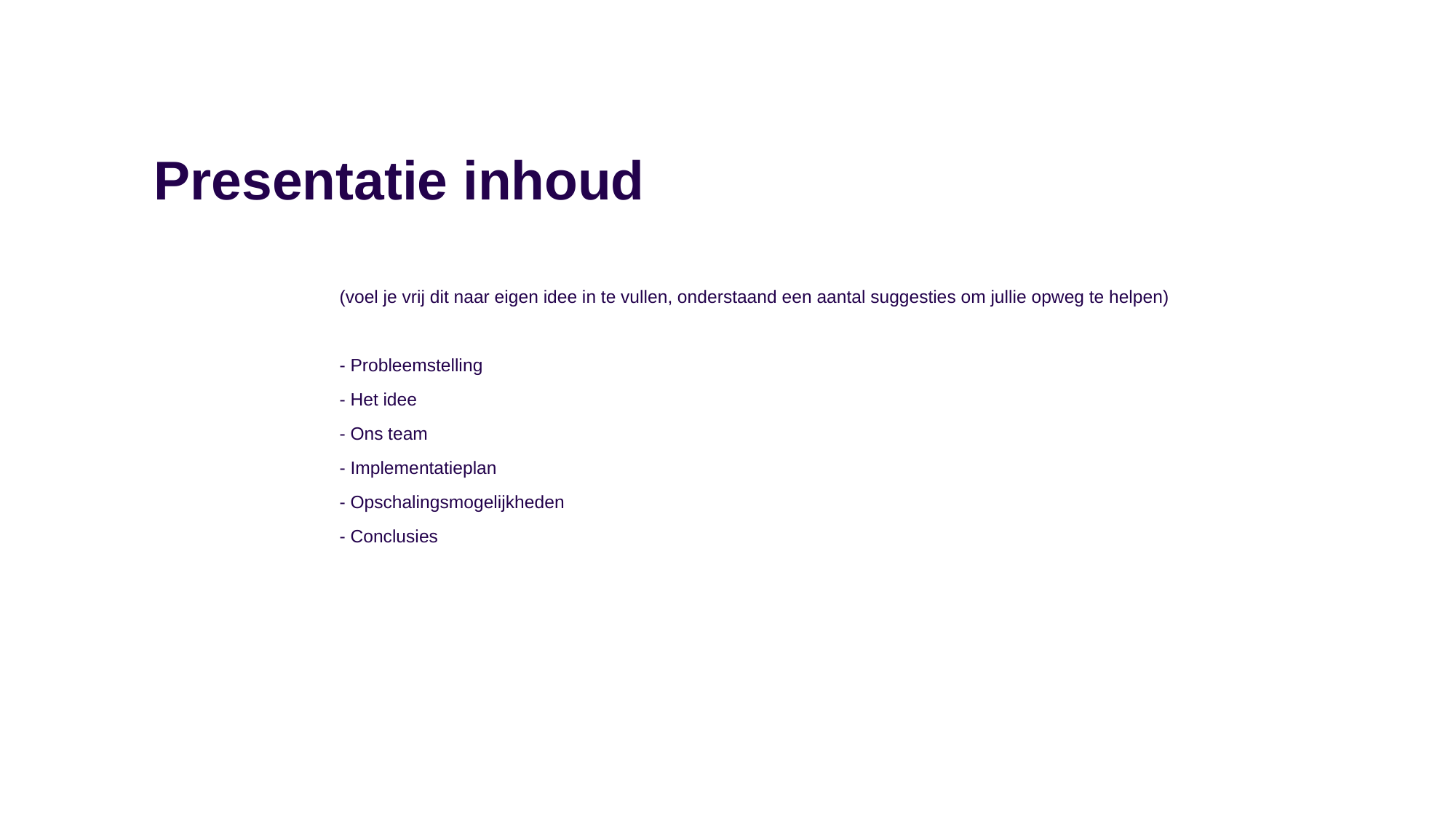

# Presentatie inhoud
(voel je vrij dit naar eigen idee in te vullen, onderstaand een aantal suggesties om jullie opweg te helpen)
- Probleemstelling
- Het idee
- Ons team
- Implementatieplan
- Opschalingsmogelijkheden
- Conclusies